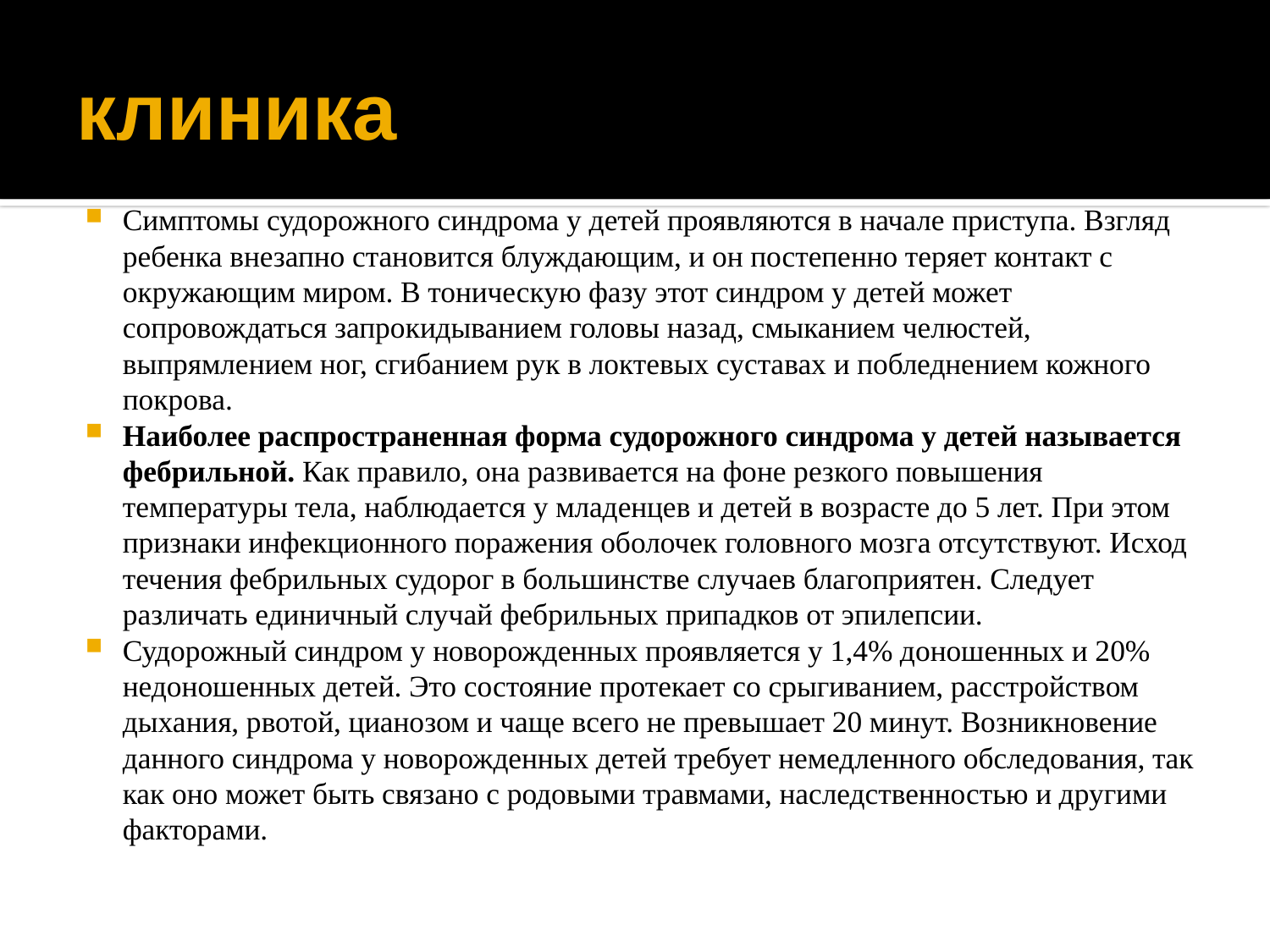

# клиника
Симптомы судорожного синдрома у детей проявляются в начале приступа. Взгляд ребенка внезапно становится блуждающим, и он постепенно теряет контакт с окружающим миром. В тоническую фазу этот синдром у детей может сопровождаться запрокидыванием головы назад, смыканием челюстей, выпрямлением ног, сгибанием рук в локтевых суставах и побледнением кожного покрова.
Наиболее распространенная форма судорожного синдрома у детей называется фебрильной. Как правило, она развивается на фоне резкого повышения температуры тела, наблюдается у младенцев и детей в возрасте до 5 лет. При этом признаки инфекционного поражения оболочек головного мозга отсутствуют. Исход течения фебрильных судорог в большинстве случаев благоприятен. Следует различать единичный случай фебрильных припадков от эпилепсии.
Судорожный синдром у новорожденных проявляется у 1,4% доношенных и 20% недоношенных детей. Это состояние протекает со срыгиванием, расстройством дыхания, рвотой, цианозом и чаще всего не превышает 20 минут. Возникновение данного синдрома у новорожденных детей требует немедленного обследования, так как оно может быть связано с родовыми травмами, наследственностью и другими факторами.